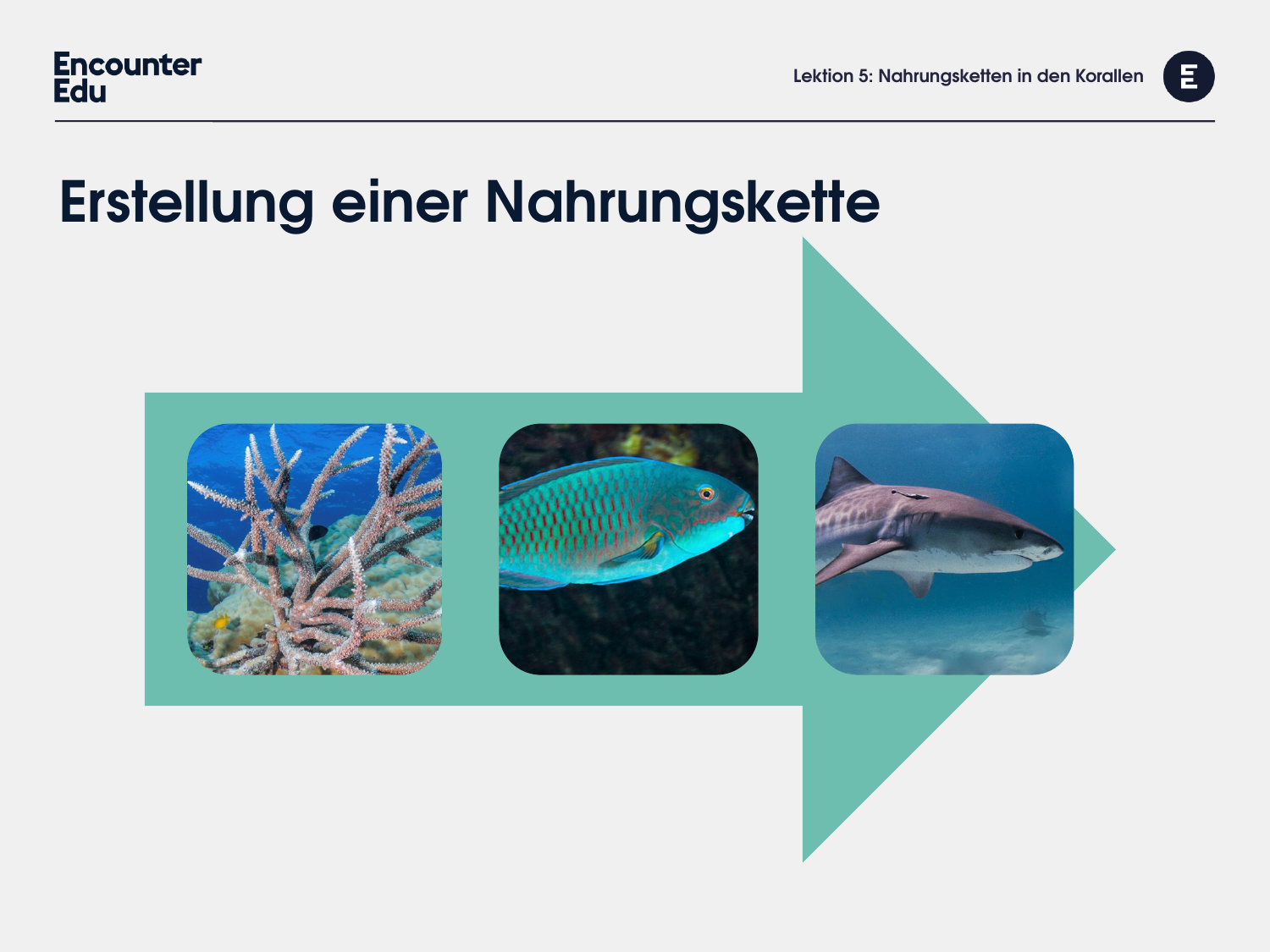

# Lektion 5: Nahrungsketten in den Korallen
Erstellung einer Nahrungskette